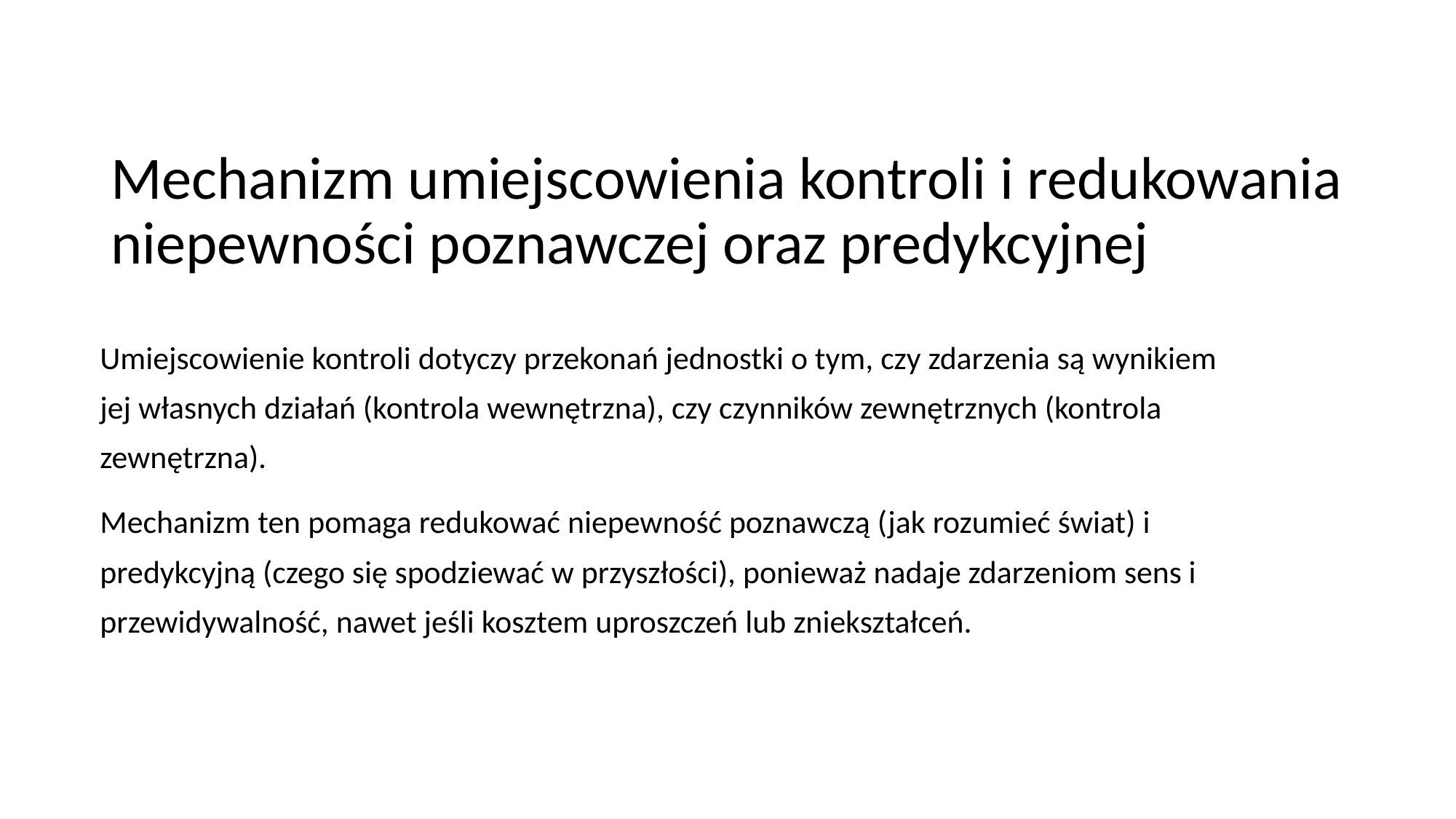

# Mechanizm umiejscowienia kontroli i redukowania niepewności poznawczej oraz predykcyjnej
Umiejscowienie kontroli dotyczy przekonań jednostki o tym, czy zdarzenia są wynikiem jej własnych działań (kontrola wewnętrzna), czy czynników zewnętrznych (kontrola zewnętrzna).
Mechanizm ten pomaga redukować niepewność poznawczą (jak rozumieć świat) i predykcyjną (czego się spodziewać w przyszłości), ponieważ nadaje zdarzeniom sens i przewidywalność, nawet jeśli kosztem uproszczeń lub zniekształceń.